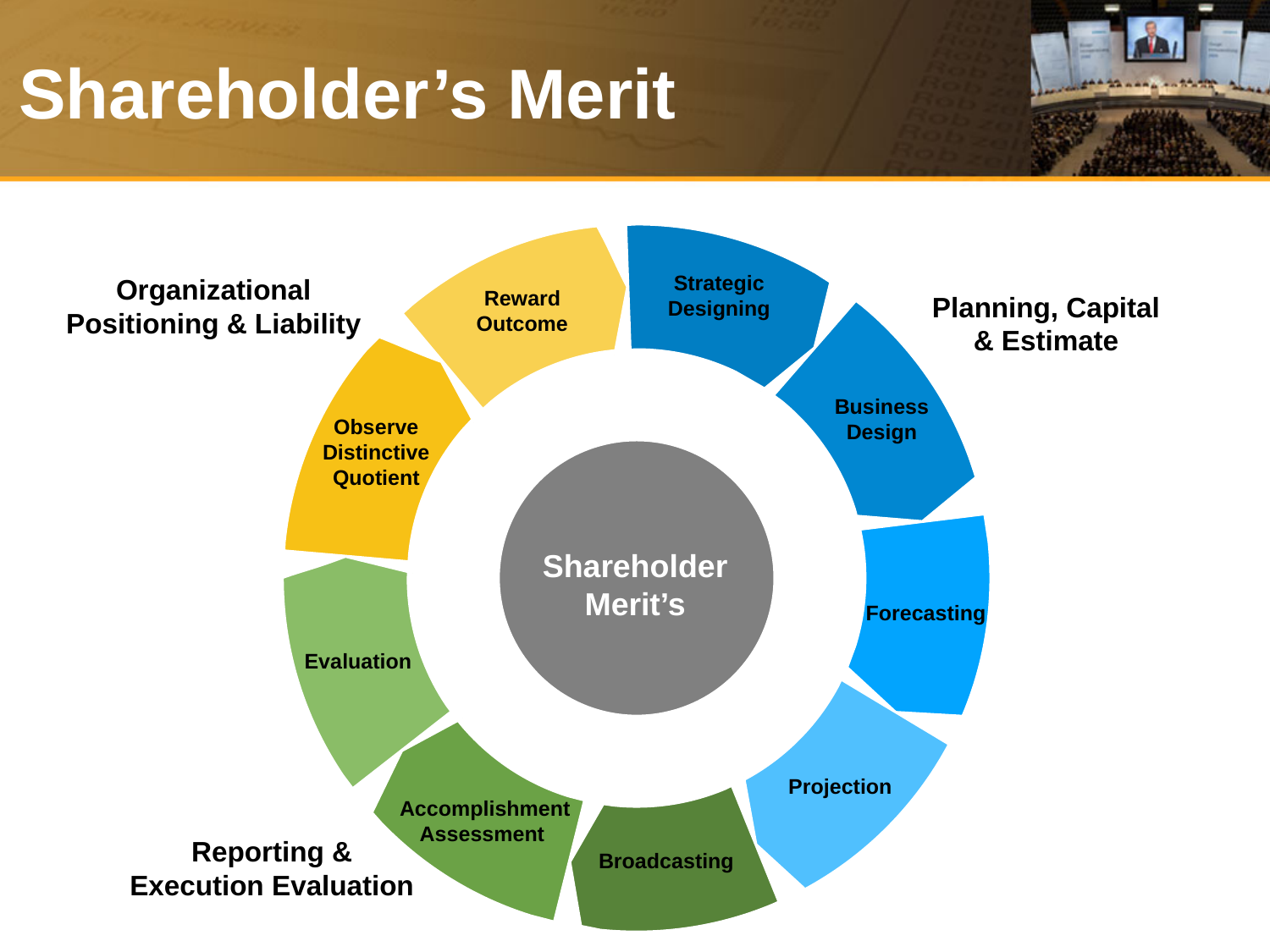

Shareholder’s Merit

Strategic Designing
Organizational Positioning & Liability
Reward Outcome
Planning, Capital & Estimate
Business Design
Observe Distinctive Quotient
Shareholder Merit’s
Forecasting
Evaluation
Projection
Accomplishment Assessment
Reporting & Execution Evaluation
Broadcasting